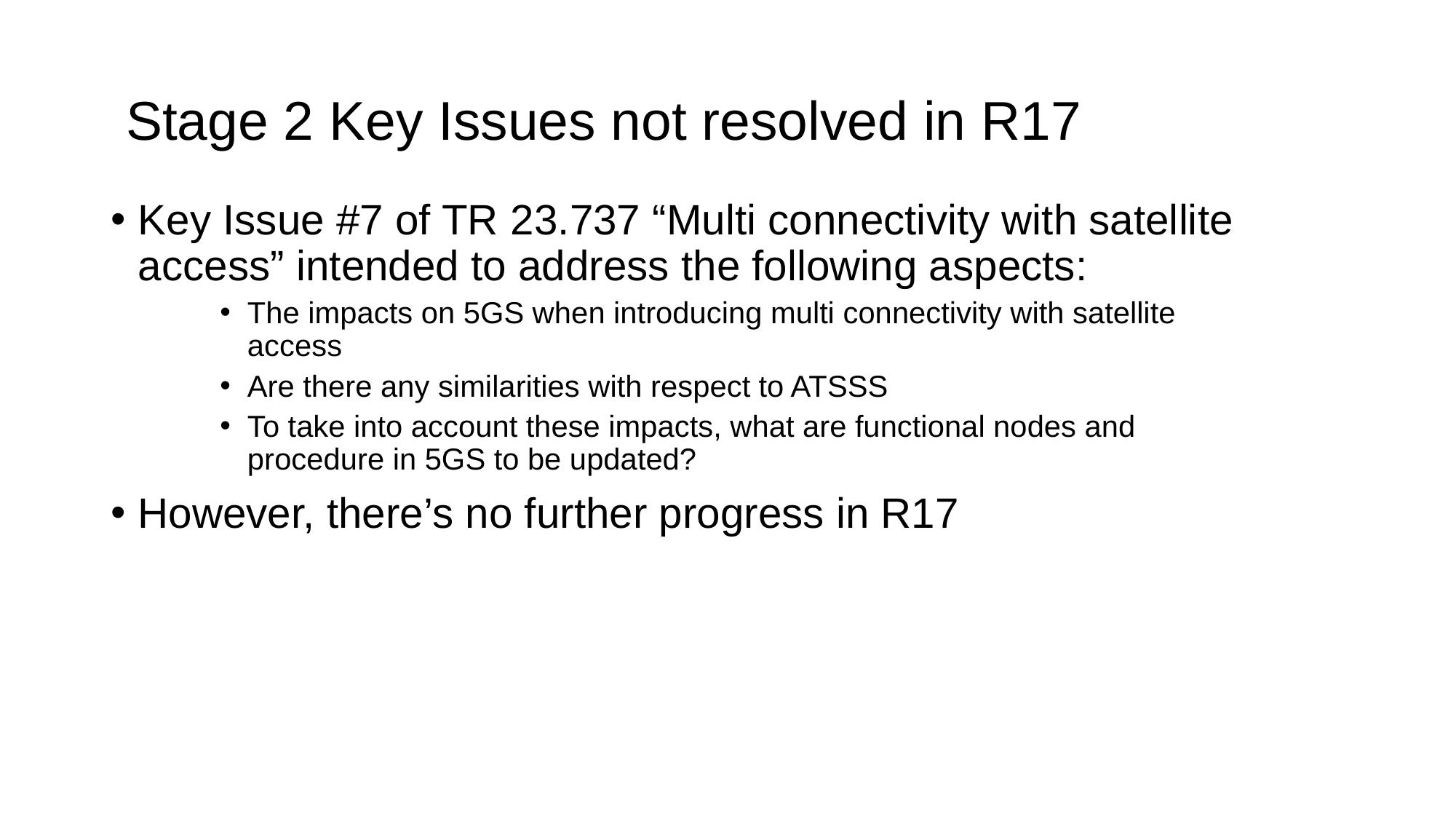

# Stage 2 Key Issues not resolved in R17
Key Issue #7 of TR 23.737 “Multi connectivity with satellite access” intended to address the following aspects:
The impacts on 5GS when introducing multi connectivity with satellite access
Are there any similarities with respect to ATSSS
To take into account these impacts, what are functional nodes and procedure in 5GS to be updated?
However, there’s no further progress in R17